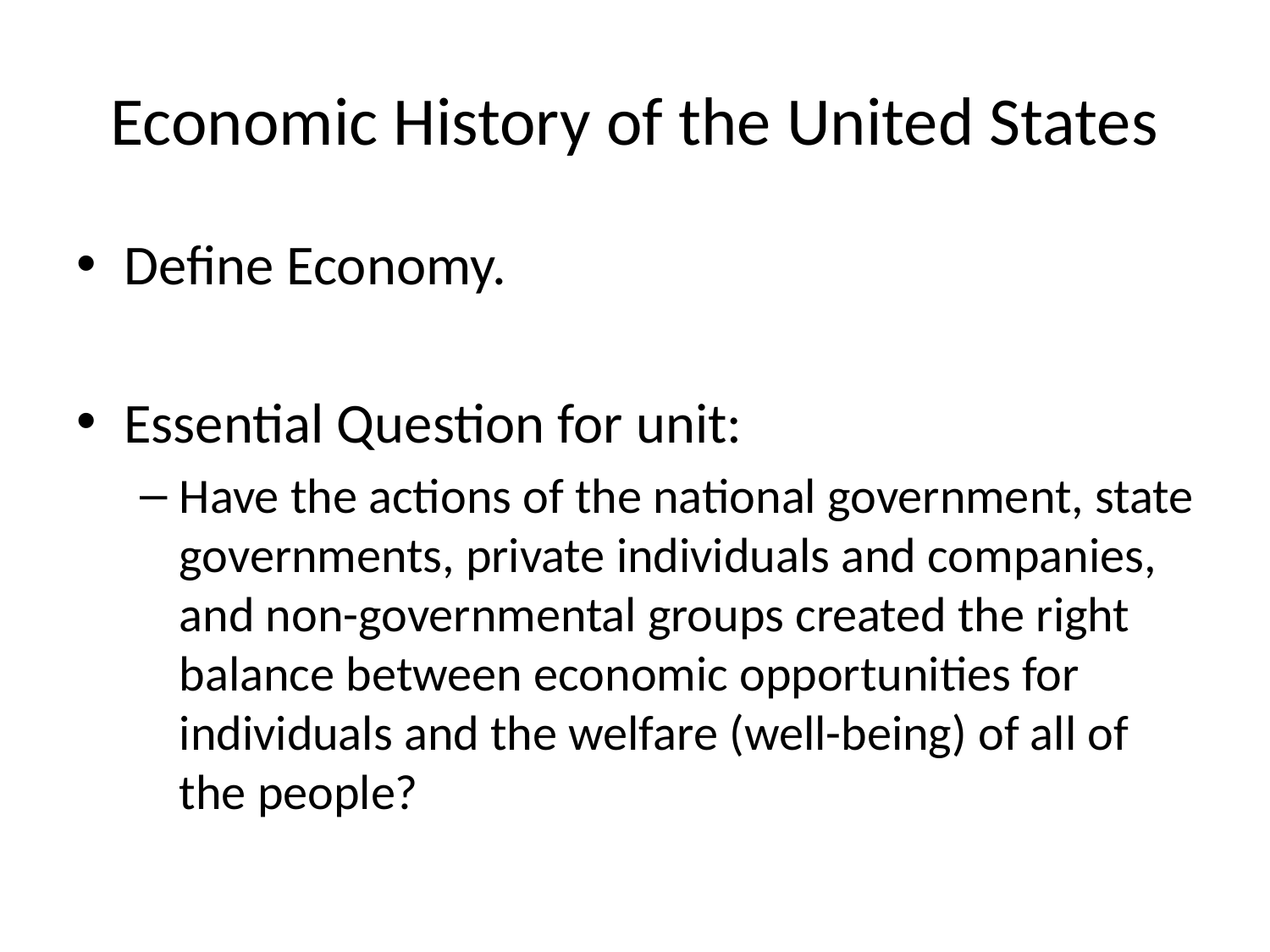

# Economic History of the United States
Define Economy.

Essential Question for unit:
Have the actions of the national government, state governments, private individuals and companies, and non-governmental groups created the right balance between economic opportunities for individuals and the welfare (well-being) of all of the people?